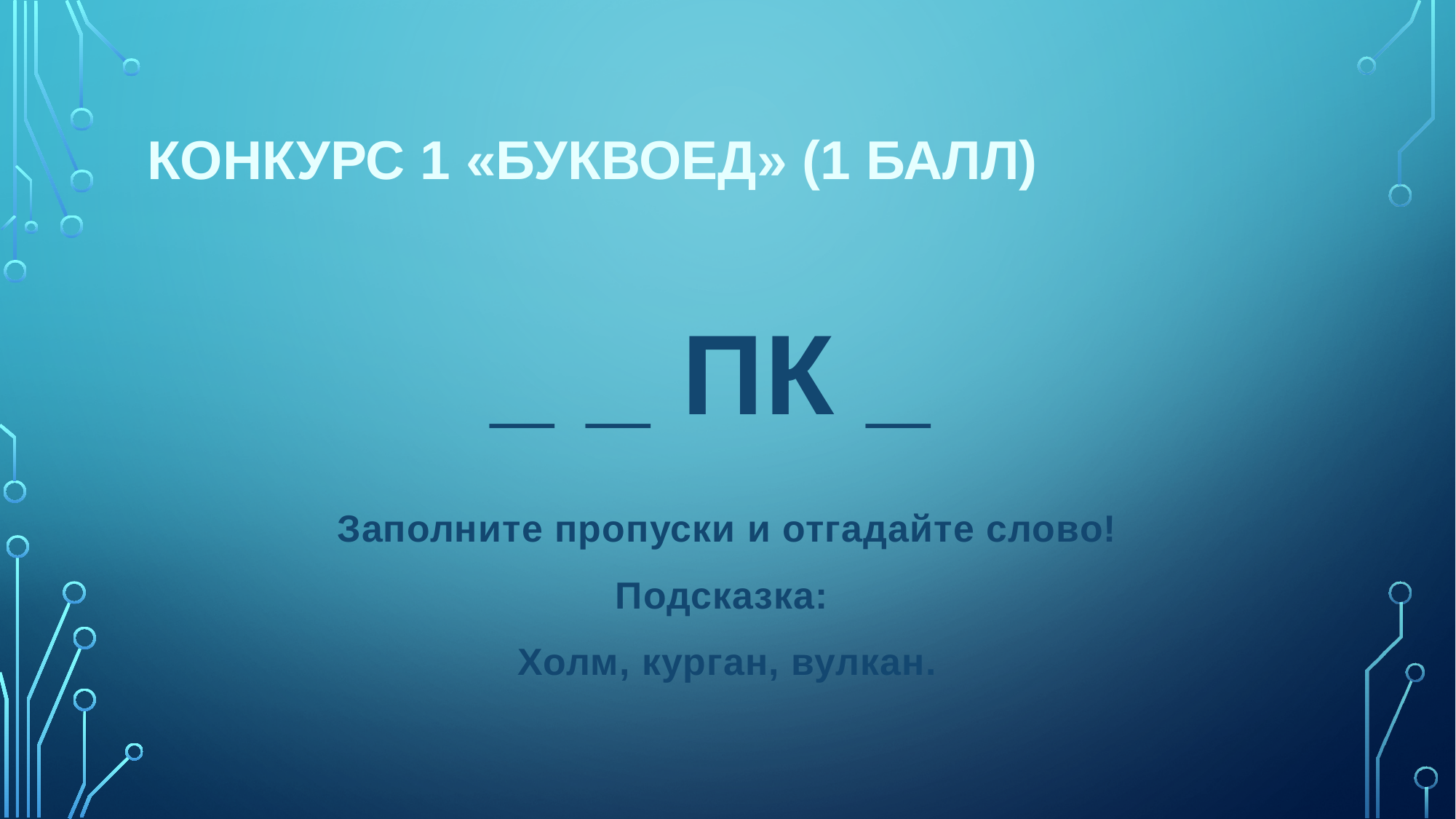

# Конкурс 1 «Буквоед» (1 балл)
 _ _ ПК _

Заполните пропуски и отгадайте слово!
Подсказка:
Холм, курган, вулкан.